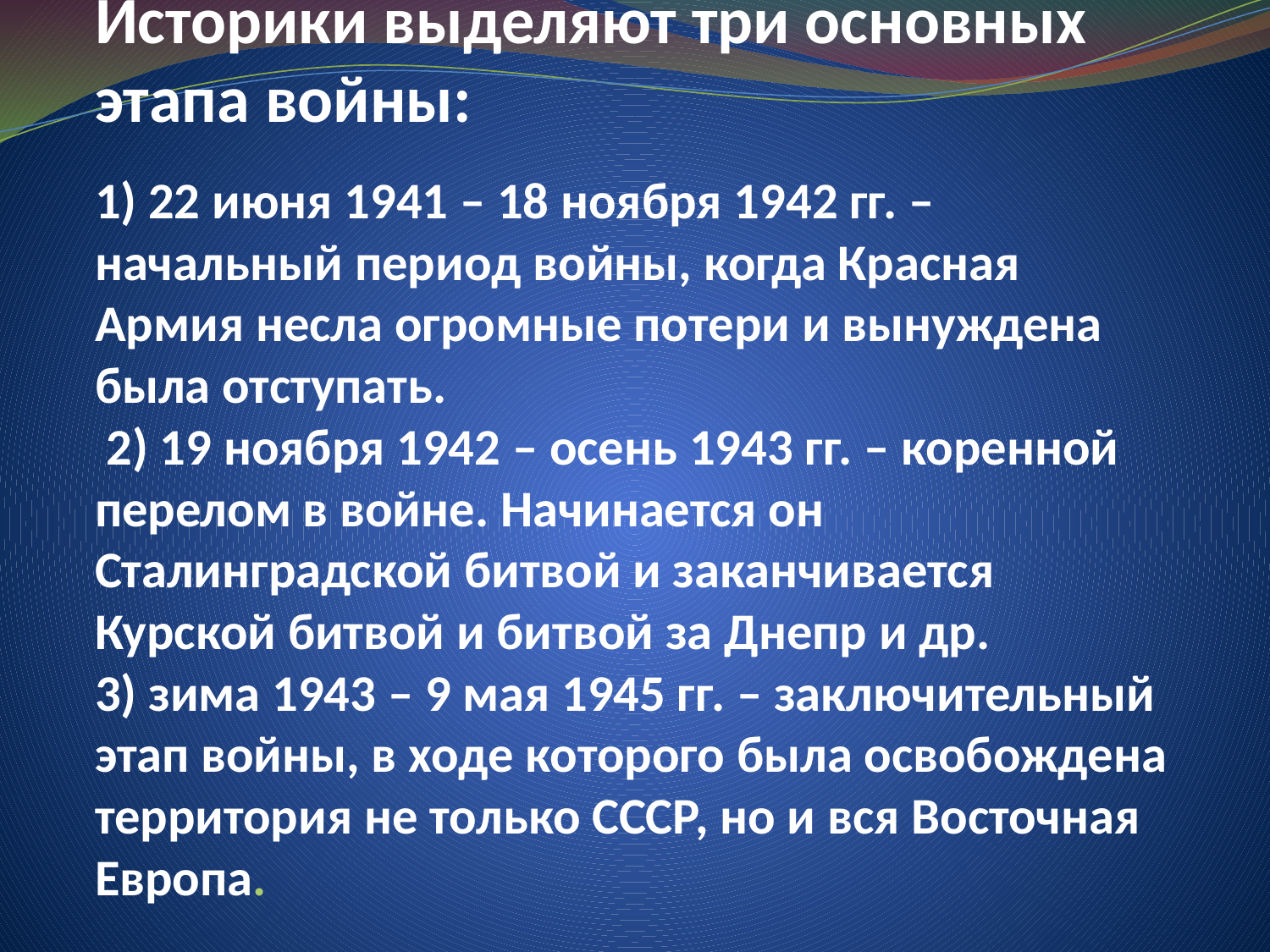

# Историки выделяют три основных этапа войны: 1) 22 июня 1941 – 18 ноября 1942 гг. – начальный период войны, когда Красная Армия несла огромные потери и вынуждена была отступать. 2) 19 ноября 1942 – осень 1943 гг. – коренной перелом в войне. Начинается он Сталинградской битвой и заканчивается Курской битвой и битвой за Днепр и др. 3) зима 1943 – 9 мая 1945 гг. – заключительный этап войны, в ходе которого была освобождена территория не только СССР, но и вся Восточная Европа.